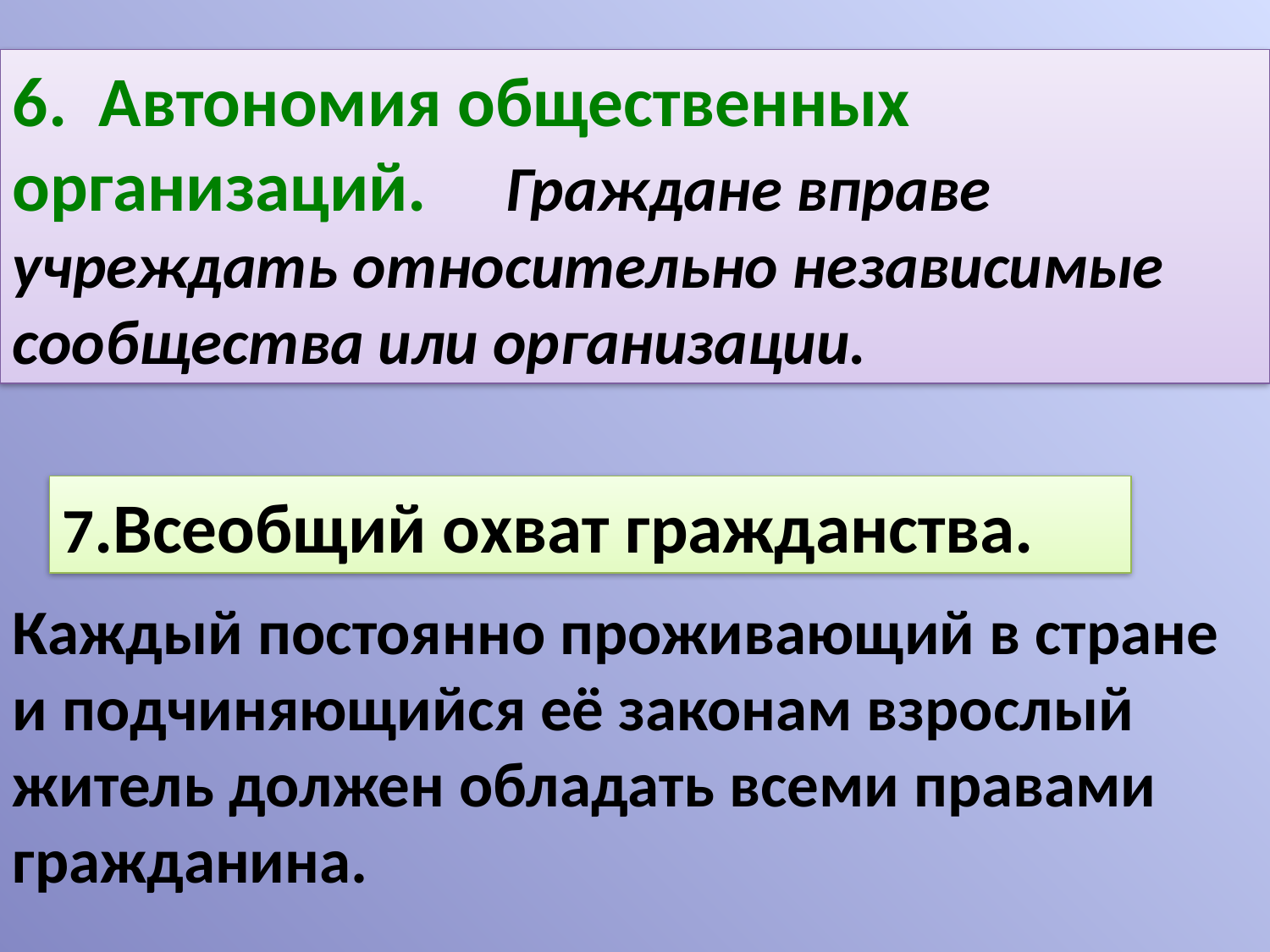

6.  Автономия общественных организаций.     Граждане вправе учреждать относительно независимые сообщества или организации.
7.Всеобщий охват гражданства.
Каждый постоянно проживающий в стране
и подчиняющийся её законам взрослый житель должен обладать всеми правами гражданина.